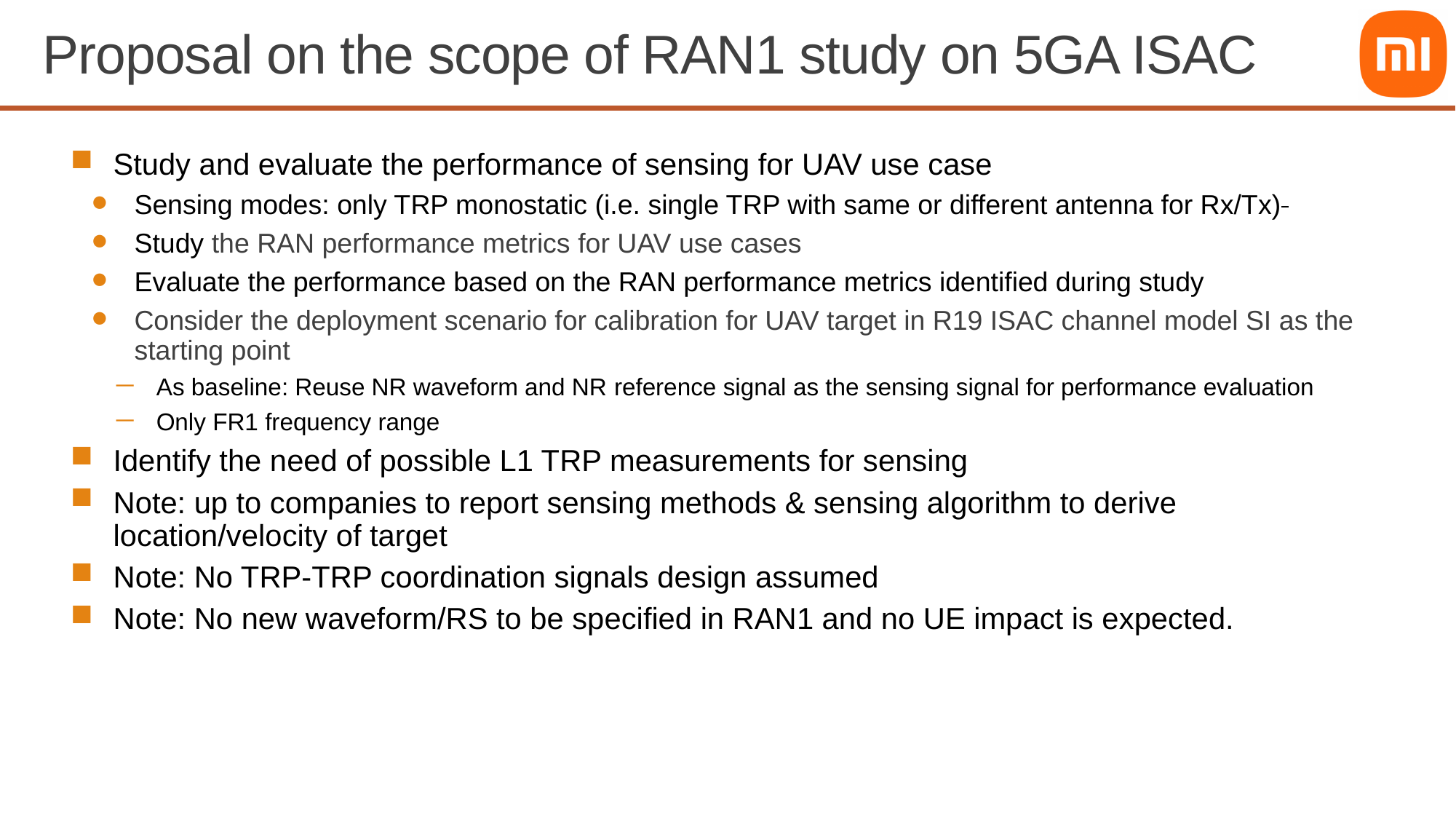

# Proposal on the scope of RAN1 study on 5GA ISAC
Study and evaluate the performance of sensing for UAV use case
Sensing modes: only TRP monostatic (i.e. single TRP with same or different antenna for Rx/Tx)
Study the RAN performance metrics for UAV use cases
Evaluate the performance based on the RAN performance metrics identified during study
Consider the deployment scenario for calibration for UAV target in R19 ISAC channel model SI as the starting point
As baseline: Reuse NR waveform and NR reference signal as the sensing signal for performance evaluation
Only FR1 frequency range
Identify the need of possible L1 TRP measurements for sensing
Note: up to companies to report sensing methods & sensing algorithm to derive location/velocity of target
Note: No TRP-TRP coordination signals design assumed
Note: No new waveform/RS to be specified in RAN1 and no UE impact is expected.